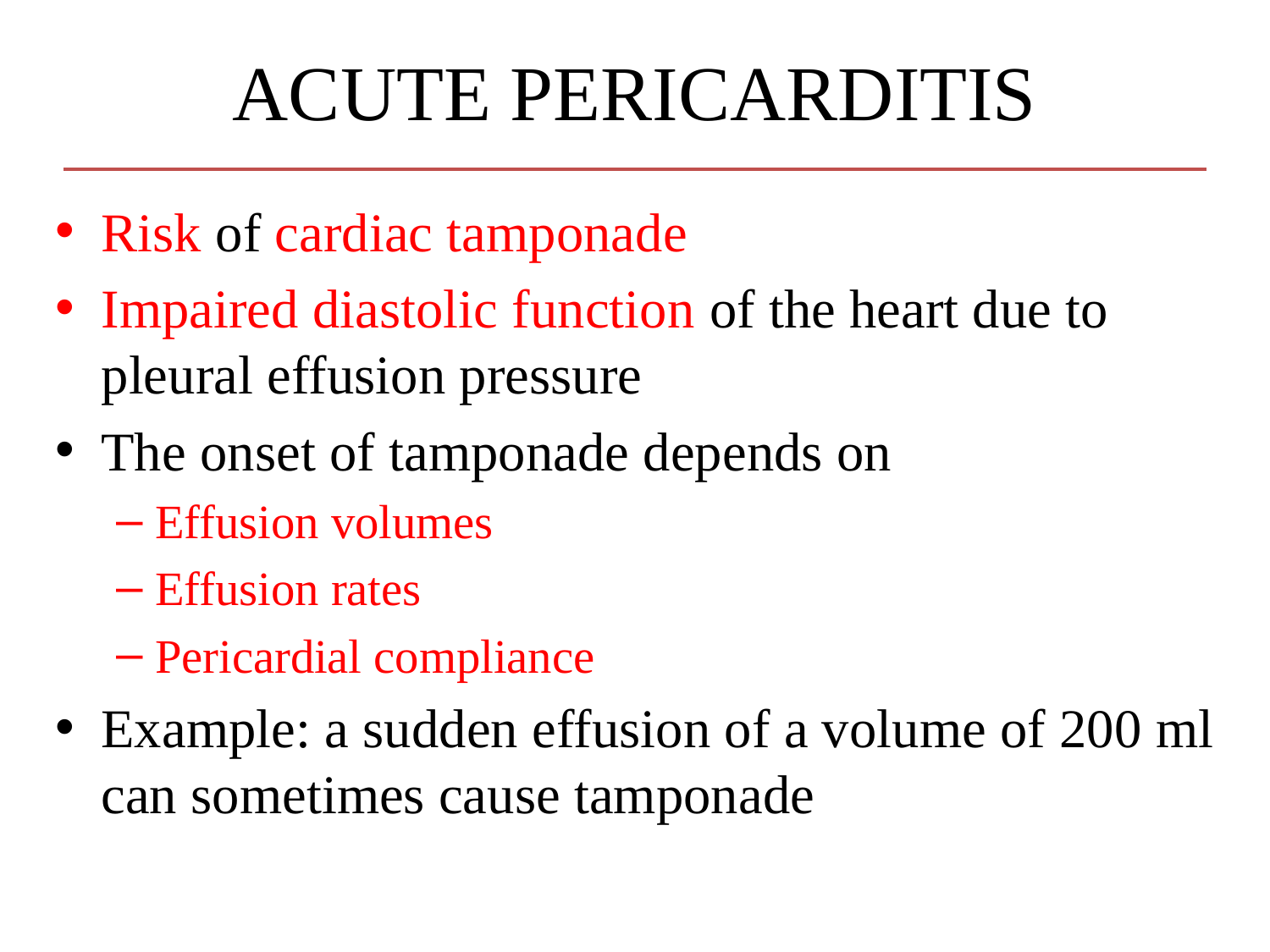

# ACUTE PERICARDITIS
Risk of cardiac tamponade
Impaired diastolic function of the heart due to pleural effusion pressure
The onset of tamponade depends on
Effusion volumes
Effusion rates
Pericardial compliance
Example: a sudden effusion of a volume of 200 ml can sometimes cause tamponade